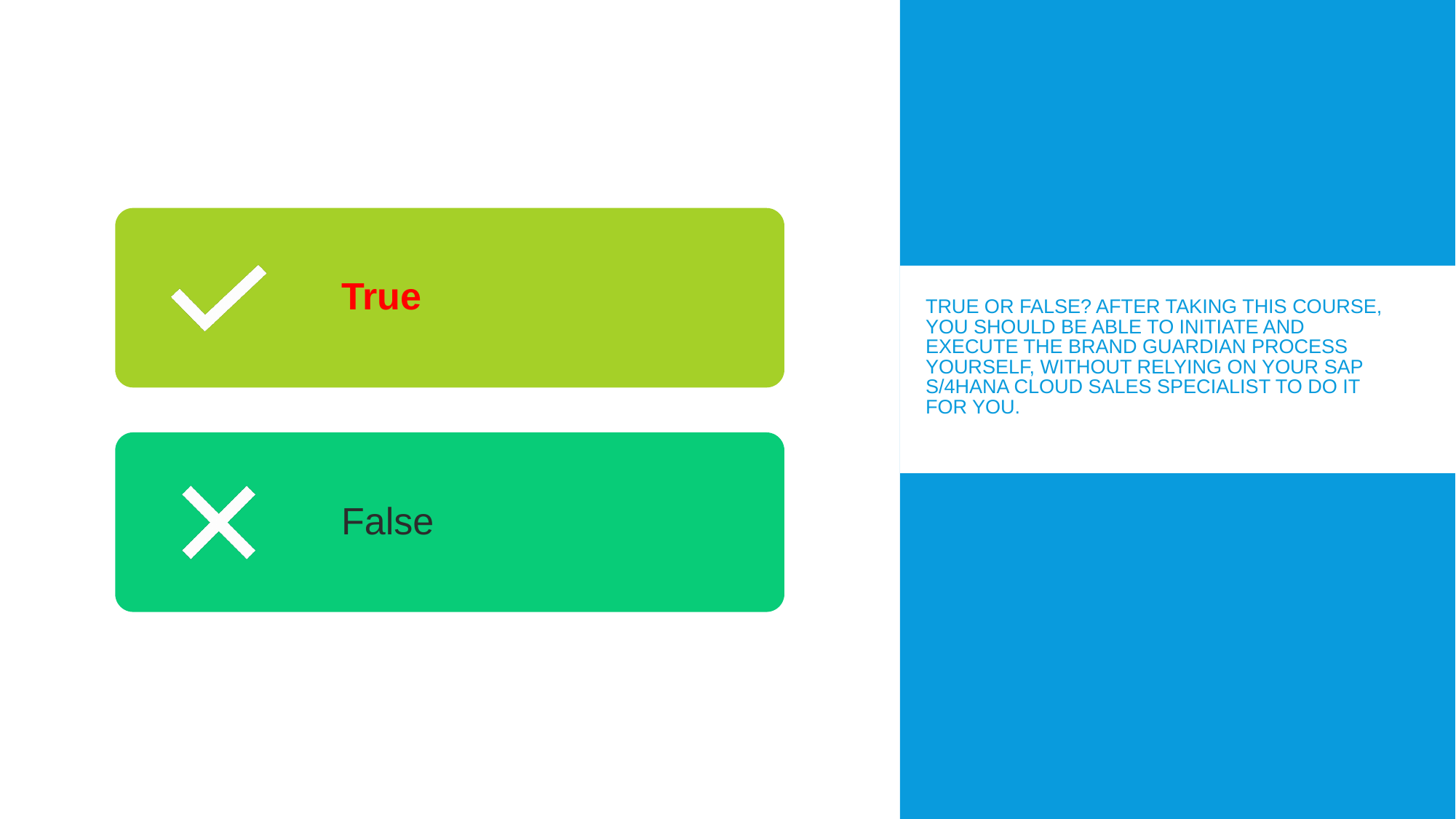

True
False

# True or false? After taking this course, you should be able to initiate and execute the Brand Guardian process yourself, without relying on your SAP S/4HANA Cloud sales specialist to do it for you.